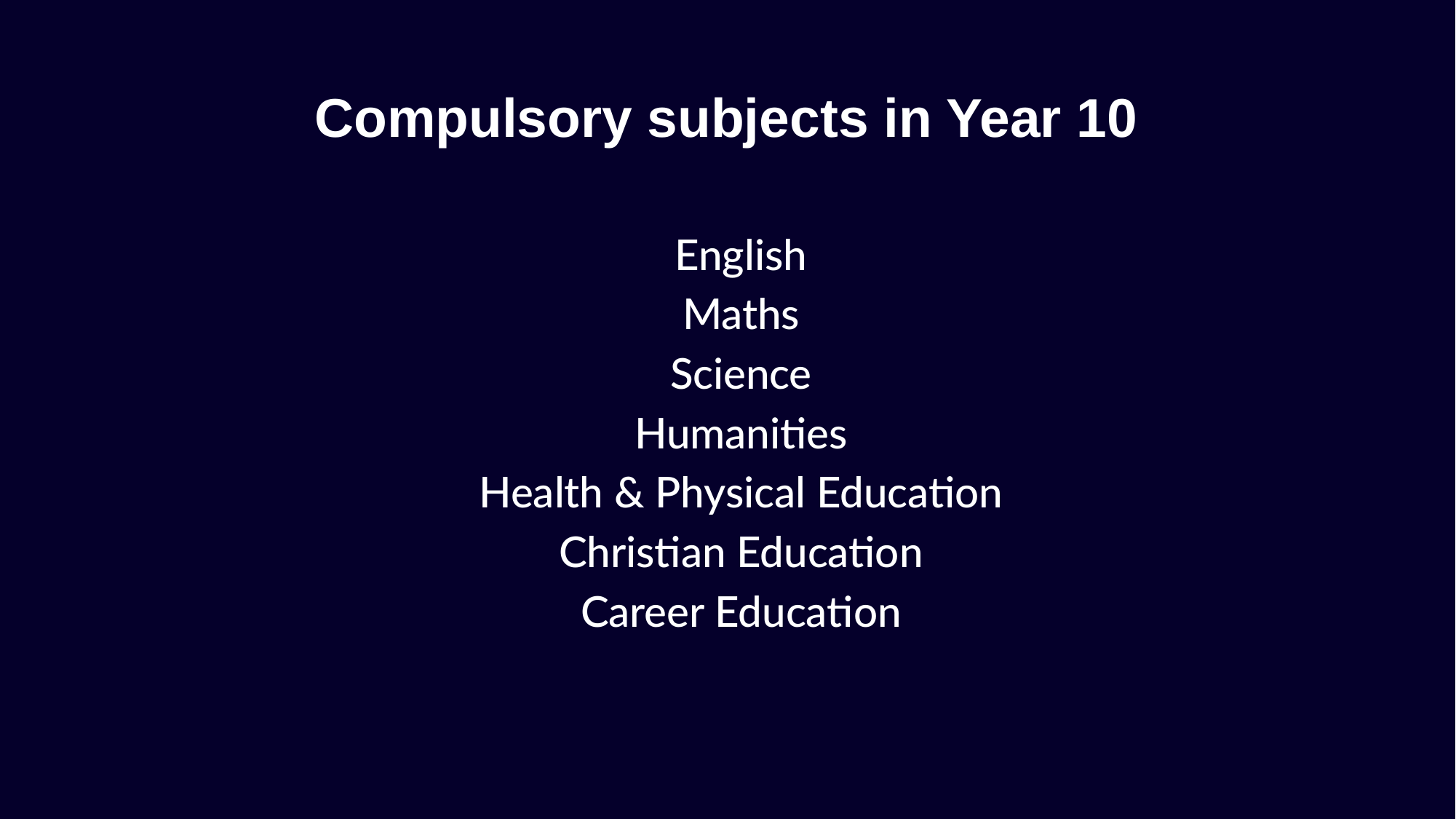

# Compulsory subjects in Year 10

English
Maths
Science
Humanities
Health & Physical Education
Christian Education
Career Education